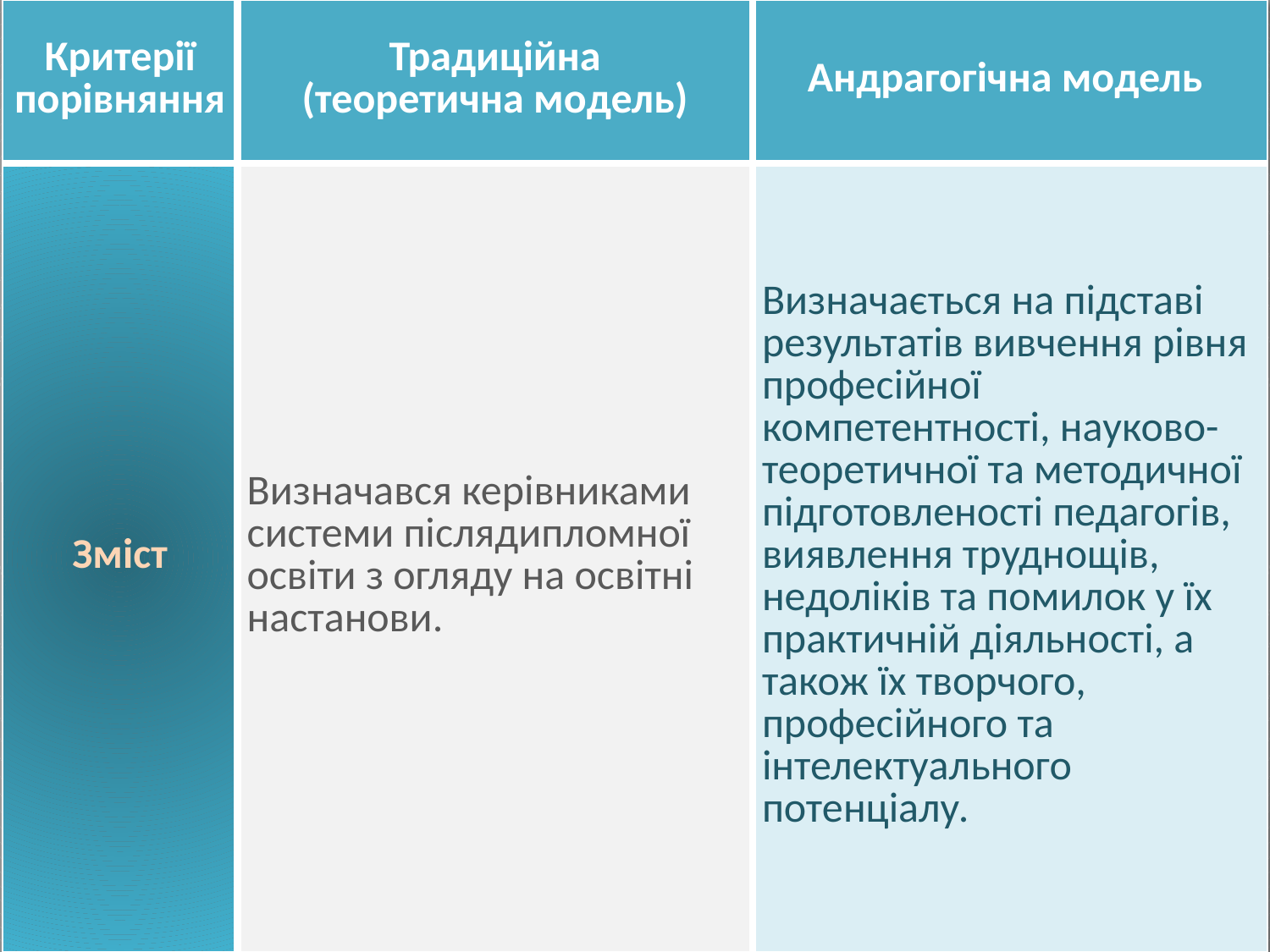

| Критерії порівняння | Традиційна (теоретична модель) | Андрагогічна модель |
| --- | --- | --- |
| Зміст | Визначався керівниками системи післядипломної освіти з огляду на освітні настанови. | Визначається на підставі результатів вивчення рівня професійної компетентності, науково-теоретичної та методичної підготовленості педагогів, виявлення труднощів, недоліків та помилок у їх практичній діяльності, а також їх творчого, професійного та інтелектуального потенціалу. |